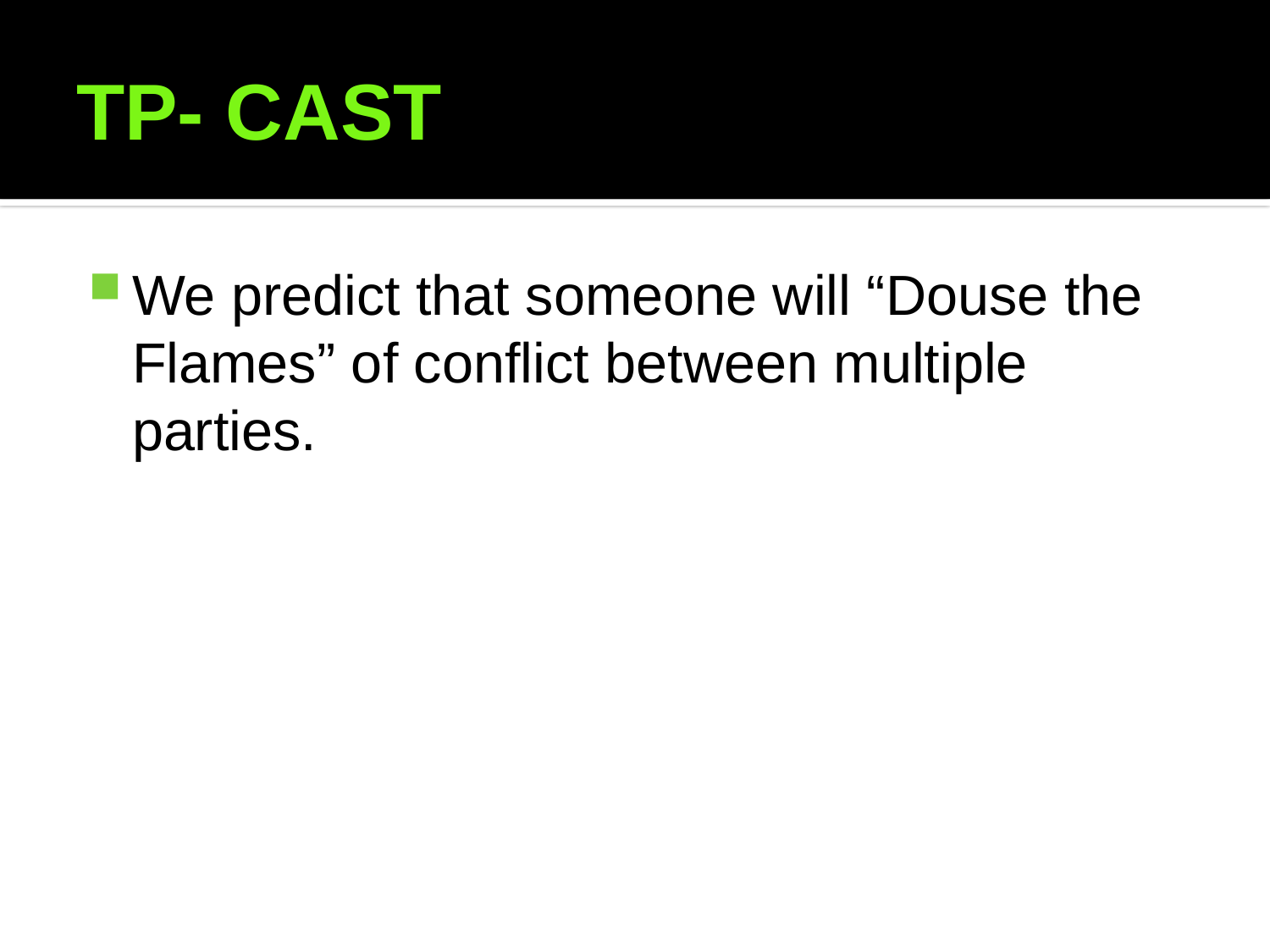

# TP- CAST
We predict that someone will “Douse the Flames” of conflict between multiple parties.